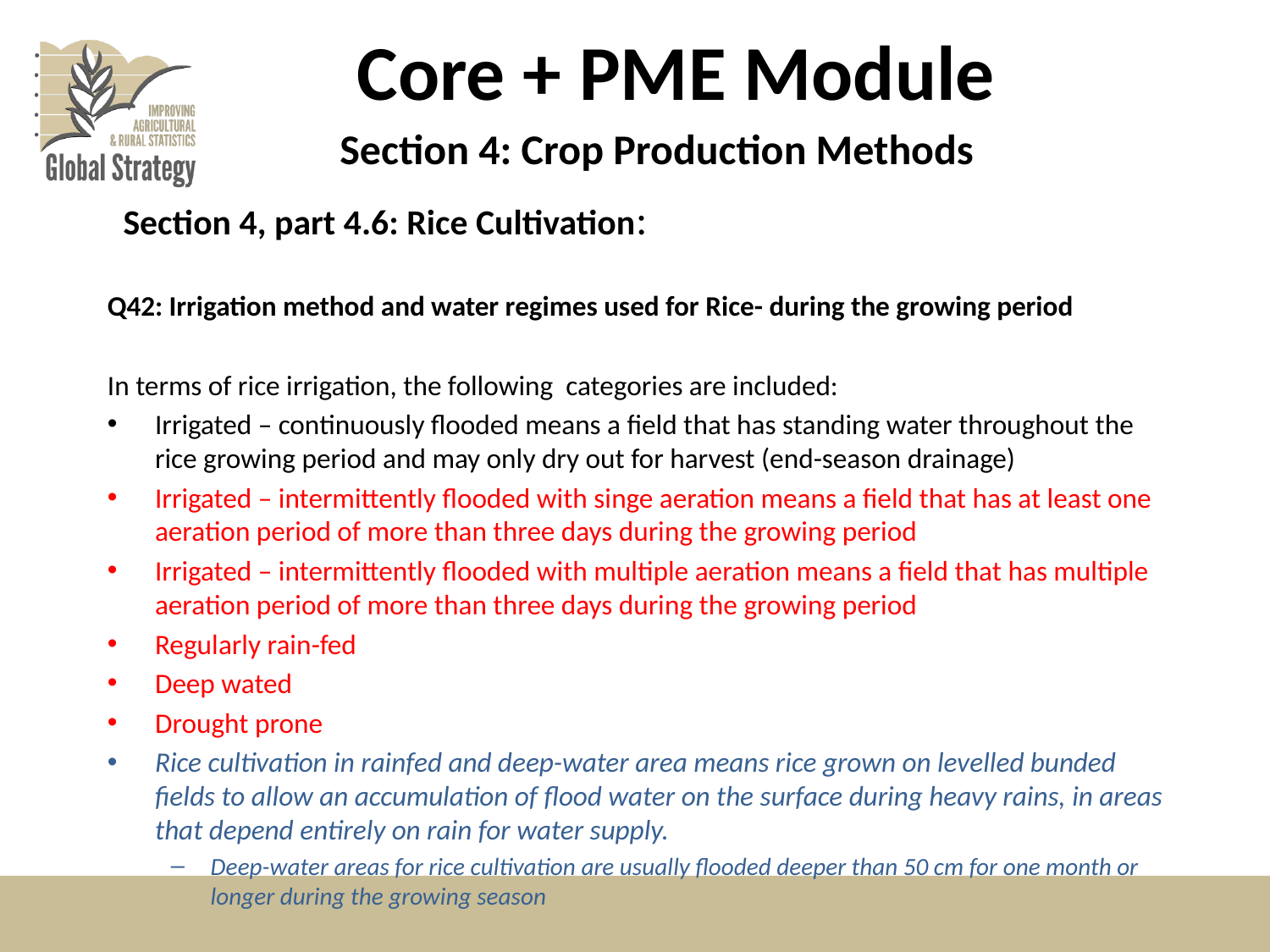

# Core + PME Module
Section 4: Crop Production Methods

Section 4, part 4.6: Rice Cultivation:

Q42: Irrigation method and water regimes used for Rice- during the growing period

In terms of rice irrigation, the following  categories are included:
Irrigated – continuously flooded means a field that has standing water throughout the rice growing period and may only dry out for harvest (end-season drainage)
Irrigated – intermittently flooded with singe aeration means a field that has at least one aeration period of more than three days during the growing period
Irrigated – intermittently flooded with multiple aeration means a field that has multiple aeration period of more than three days during the growing period
Regularly rain-fed
Deep wated
Drought prone
Rice cultivation in rainfed and deep-water area means rice grown on levelled bunded fields to allow an accumulation of flood water on the surface during heavy rains, in areas that depend entirely on rain for water supply.
Deep-water areas for rice cultivation are usually flooded deeper than 50 cm for one month or longer during the growing season